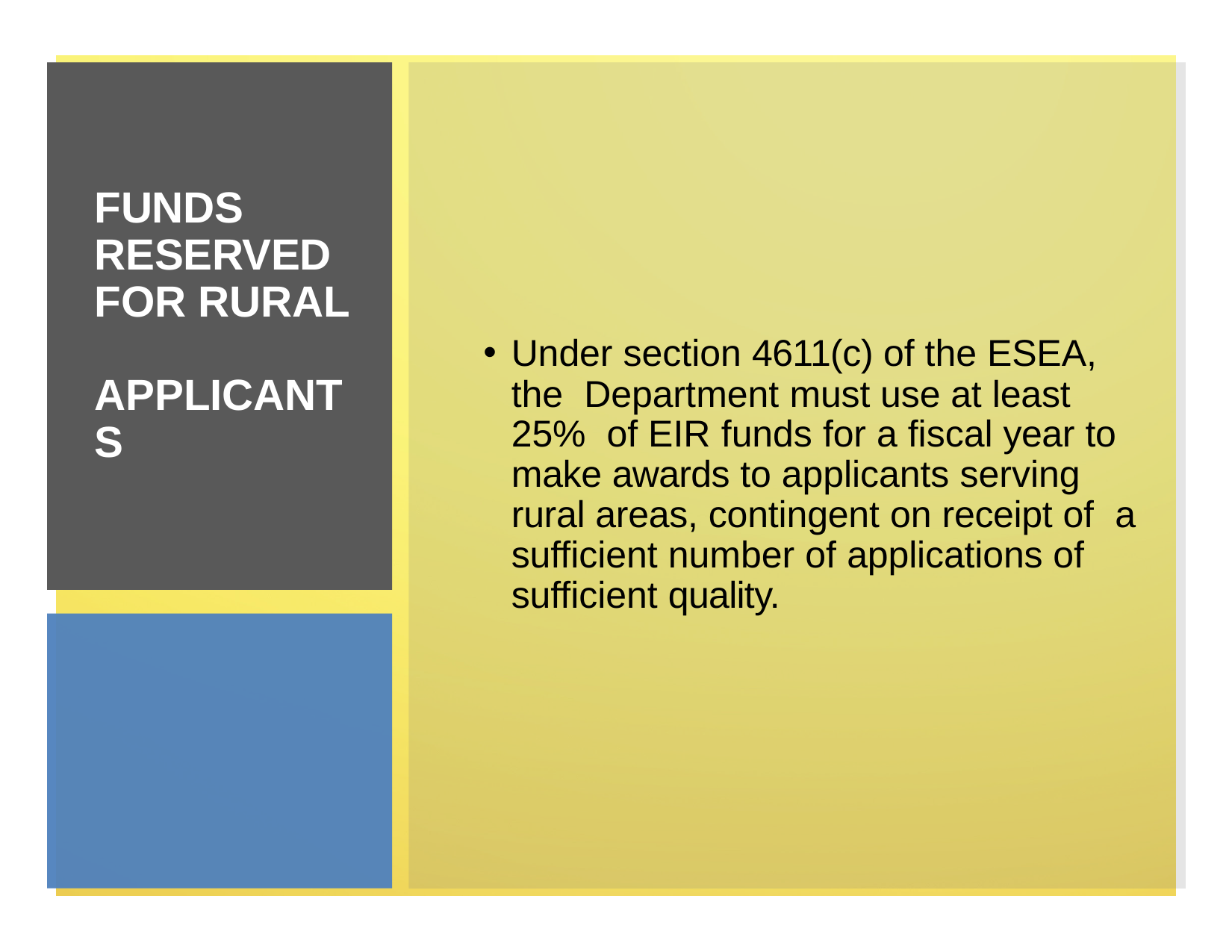

Under section 4611(c) of the ESEA, the  Department must use at least 25%  of EIR funds for a fiscal year to make awards to applicants serving rural areas, contingent on receipt of  a sufficient number of applications of sufficient quality.
# FUNDS RESERVED FOR RURAL  APPLICANTS